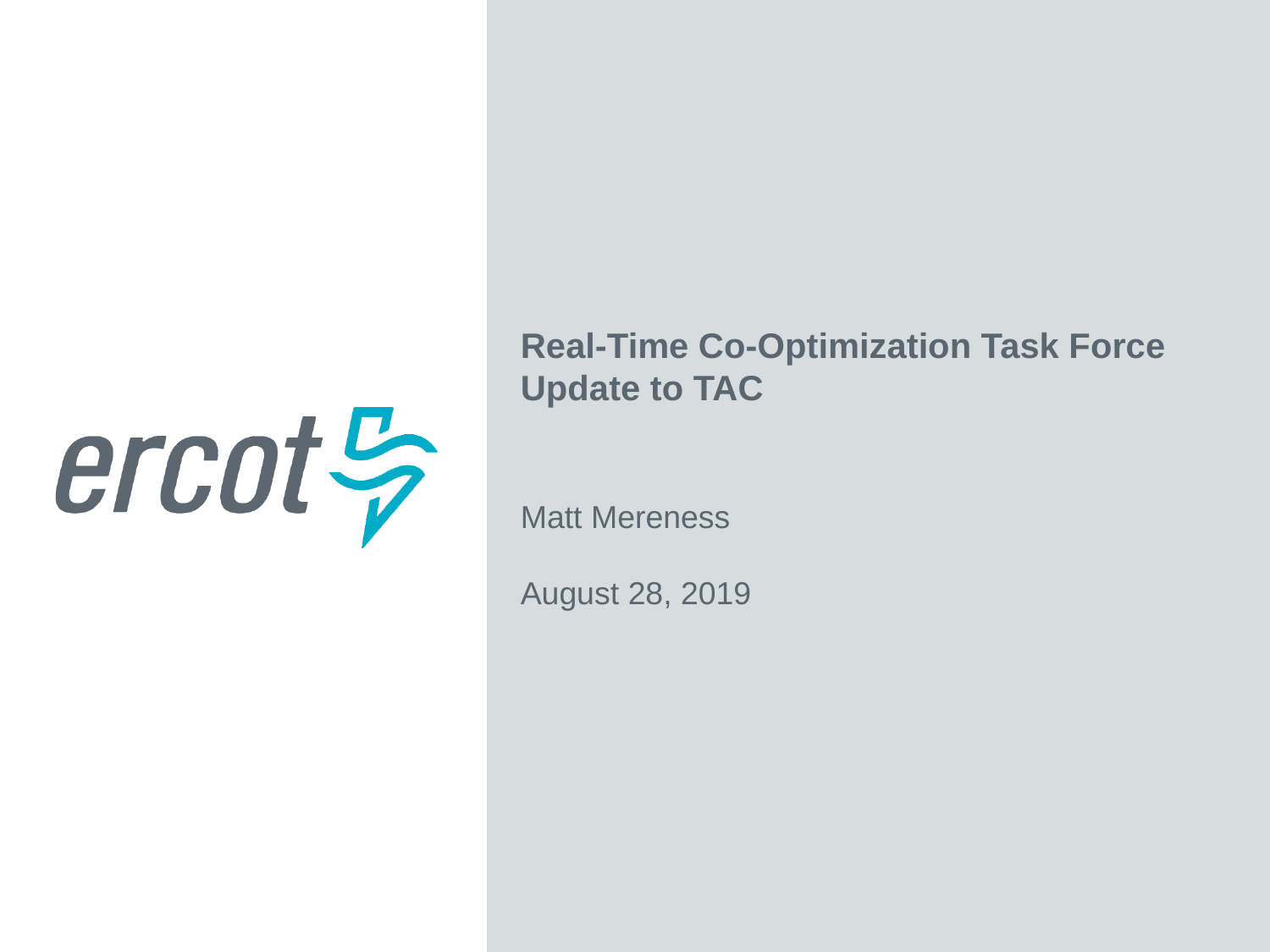

Real-Time Co-Optimization Task Force Update to TAC

Matt Mereness

August 28, 2019